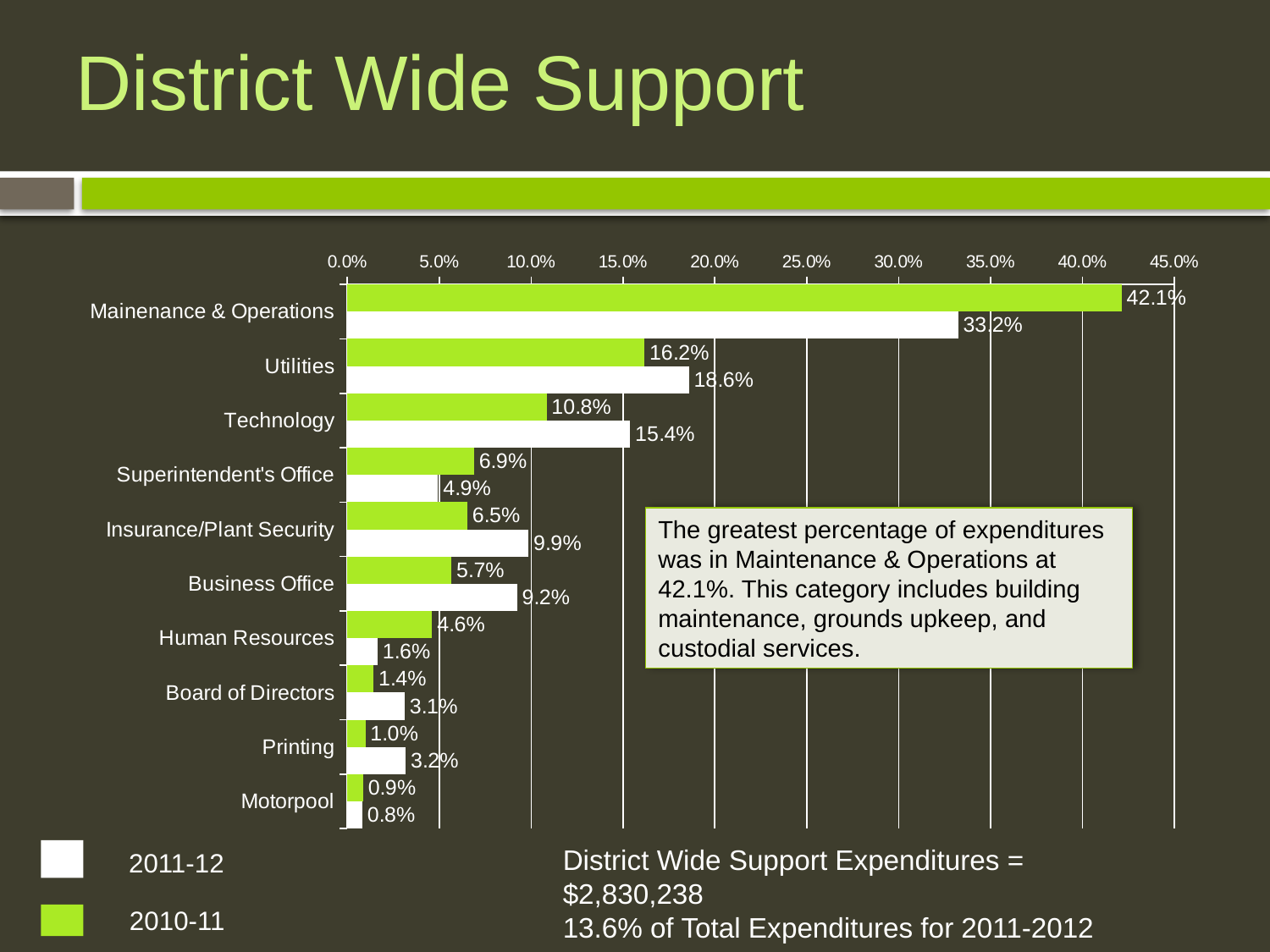

# District Wide Support

### Chart

| Category | #REF! | 2010-11 |
|---|---|---|
| Mainenance & Operations | 0.42132834200046737 | 0.3323642733215448 |
| Utilities | 0.16168833485738565 | 0.1858782166483696 |
| Technology | 0.10837203296314754 | 0.1538407744487847 |
| Superintendent's Office | 0.0689415822722911 | 0.04933621794266969 |
| Insurance/Plant Security | 0.06525370524917201 | 0.09864690509465078 |
| Business Office | 0.056645307326315 | 0.09232599933619944 |
| Human Resources | 0.04614962536866481 | 0.016450339467013294 |
| Board of Directors | 0.014178614473604073 | 0.031199736255831844 |
| Printing | 0.009851272946878865 | 0.03181173520943944 |
| Motorpool | 0.008558237108817226 | 0.008145802275496472 |
The greatest percentage of expenditures was in Maintenance & Operations at 42.1%. This category includes building maintenance, grounds upkeep, and custodial services.
District Wide Support Expenditures =  $2,830,238
13.6% of Total Expenditures for 2011-2012

2011-12
2010-11